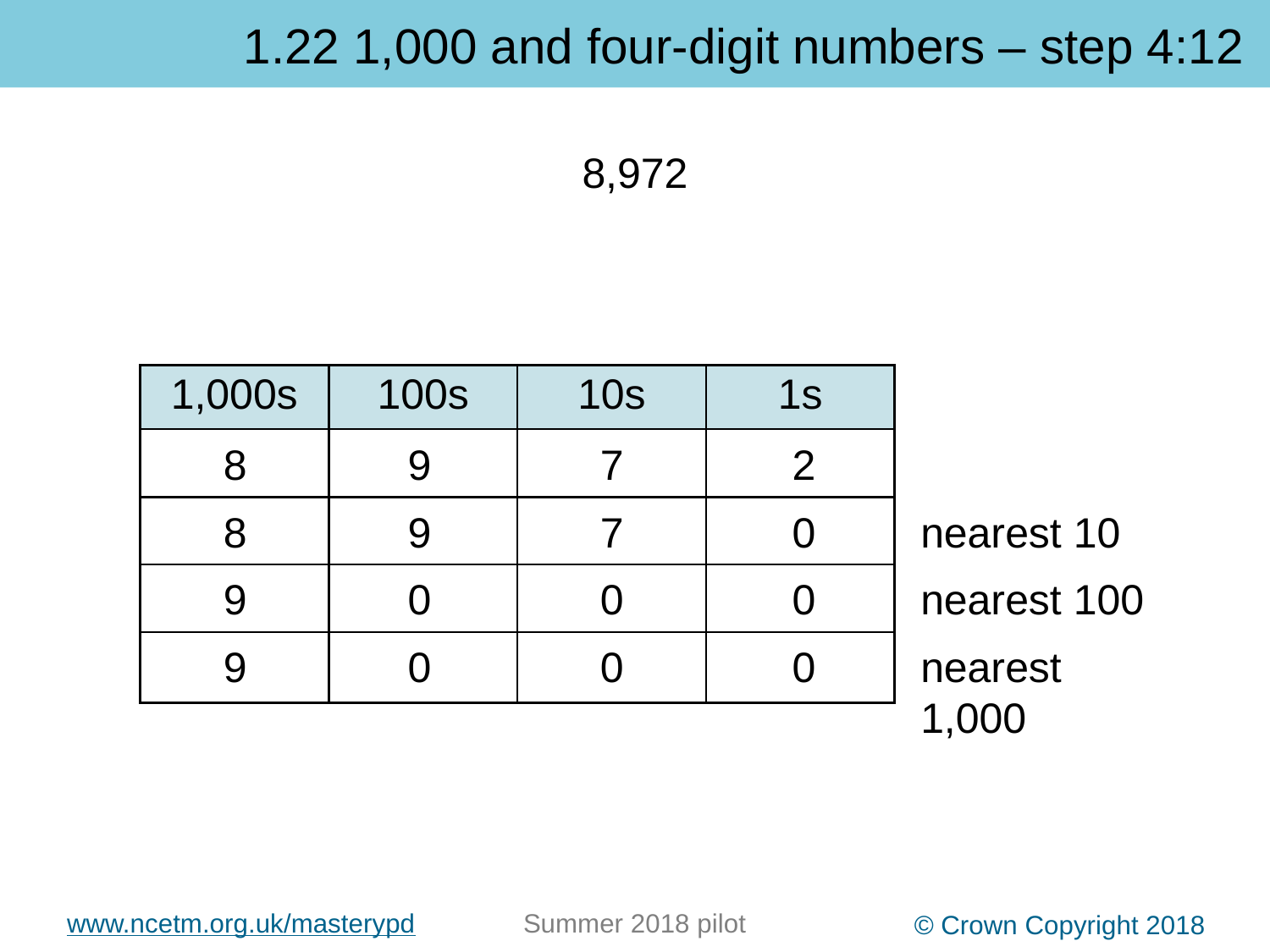

1.22 1,000 and four-digit numbers – step 4:12
8,972
| 1,000s | 100s | 10s | 1s |
| --- | --- | --- | --- |
|  |  |  |  |
2
9
7
8
0
nearest 10
9
7
8
nearest 100
0
0
0
9
0
nearest 1,000
0
0
9